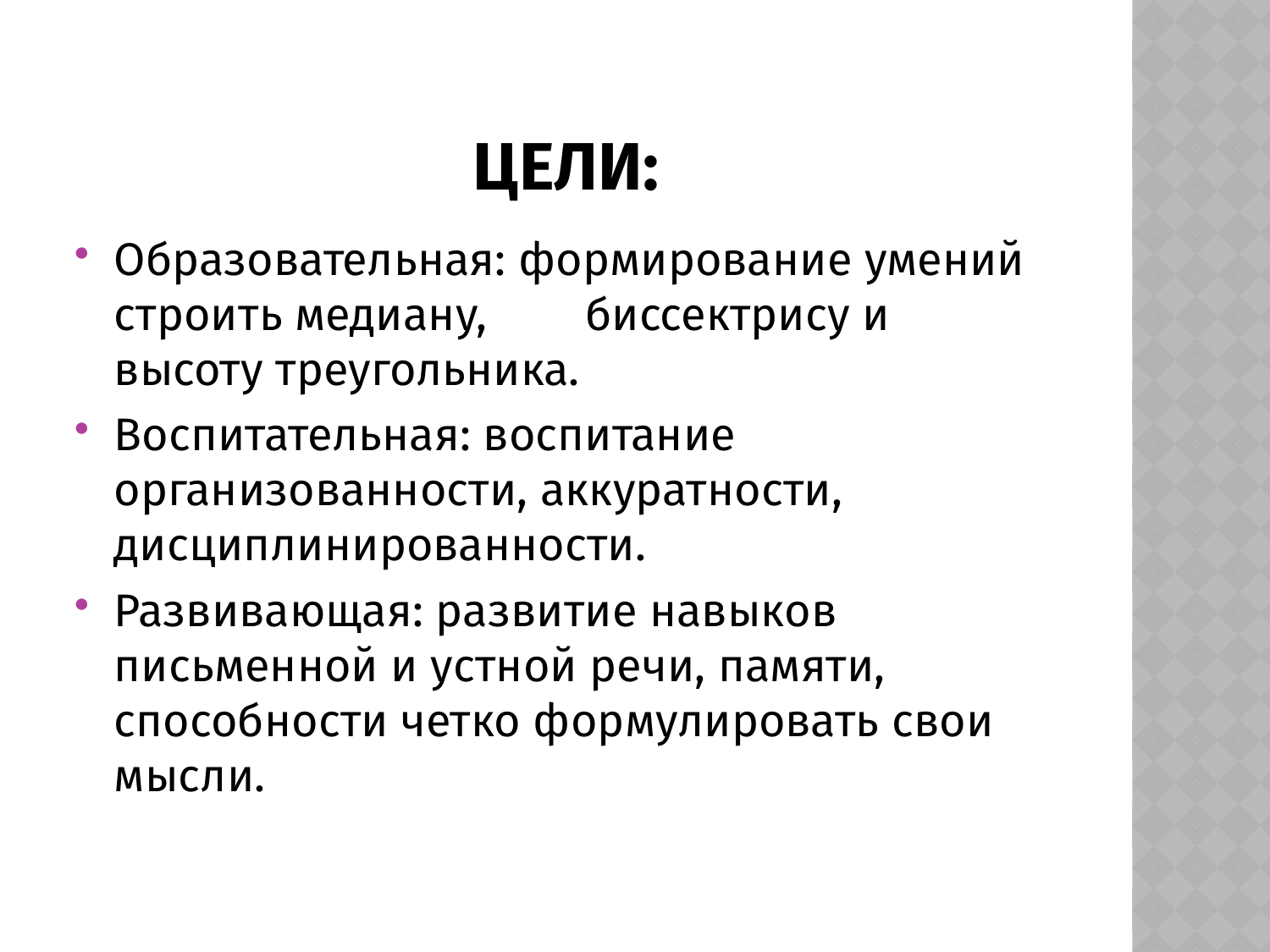

# Цели:
Образовательная: формирование умений строить медиану,        биссектрису и      высоту треугольника.
Воспитательная: воспитание организованности, аккуратности, дисциплинированности.
Развивающая: развитие навыков письменной и устной речи, памяти, способности четко формулировать свои мысли.